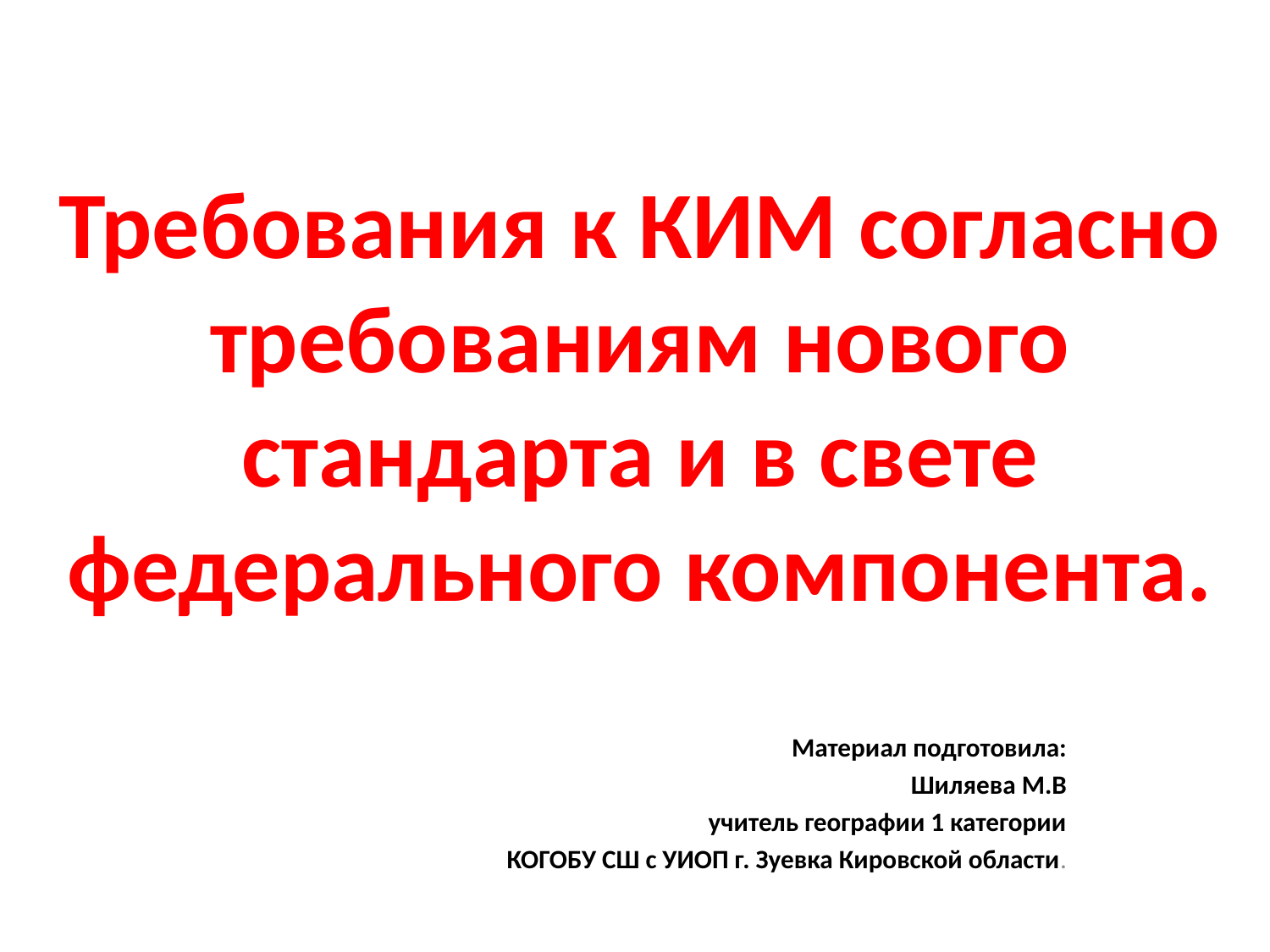

# Требования к КИМ согласно требованиям нового стандарта и в свете федерального компонента.
Материал подготовила:
 Шиляева М.В
учитель географии 1 категории
 КОГОБУ СШ с УИОП г. Зуевка Кировской области.